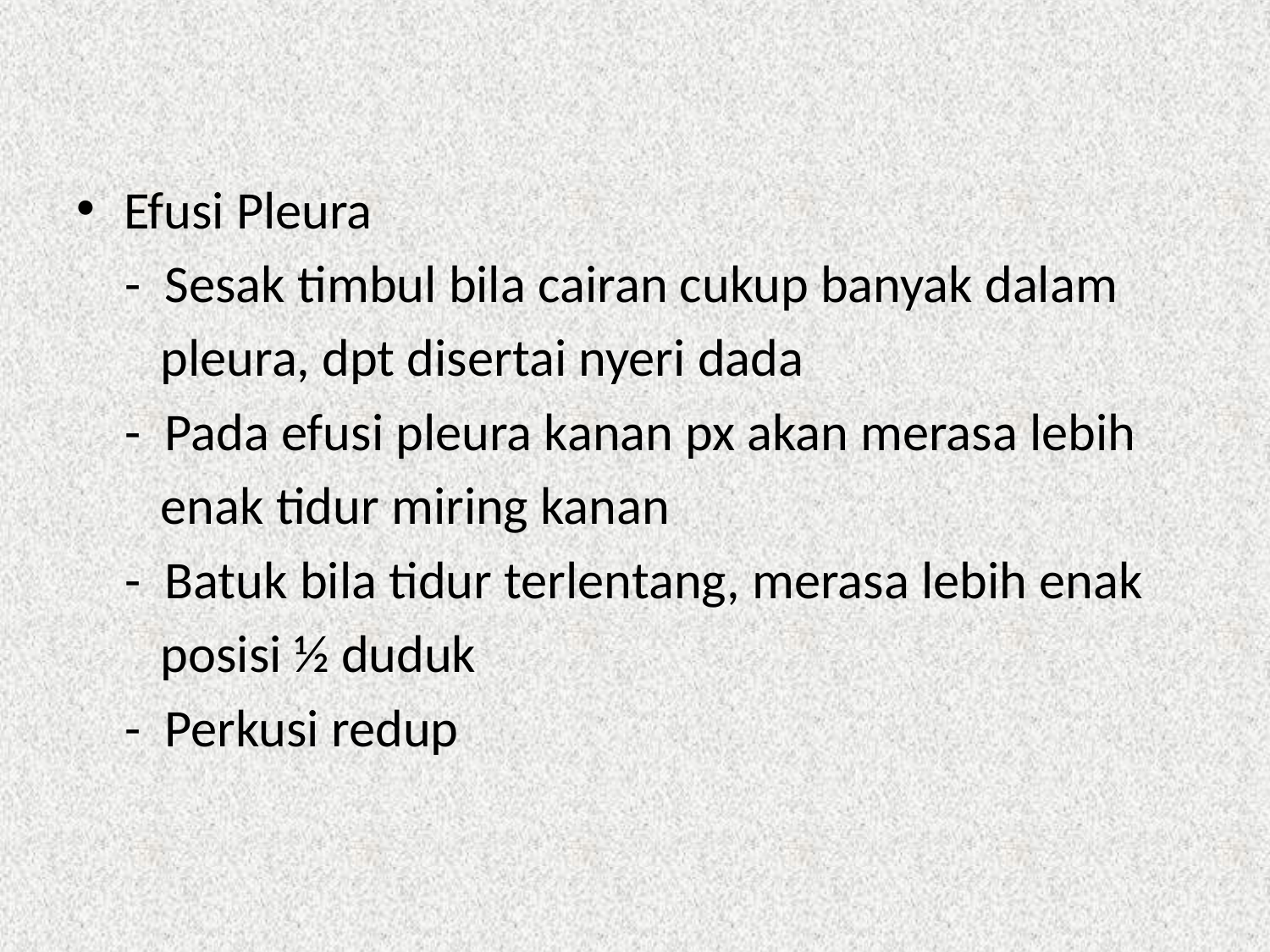

#
Efusi Pleura
    -  Sesak timbul bila cairan cukup banyak dalam
       pleura, dpt disertai nyeri dada
    -  Pada efusi pleura kanan px akan merasa lebih
       enak tidur miring kanan
    -  Batuk bila tidur terlentang, merasa lebih enak
       posisi ½ duduk
    -  Perkusi redup